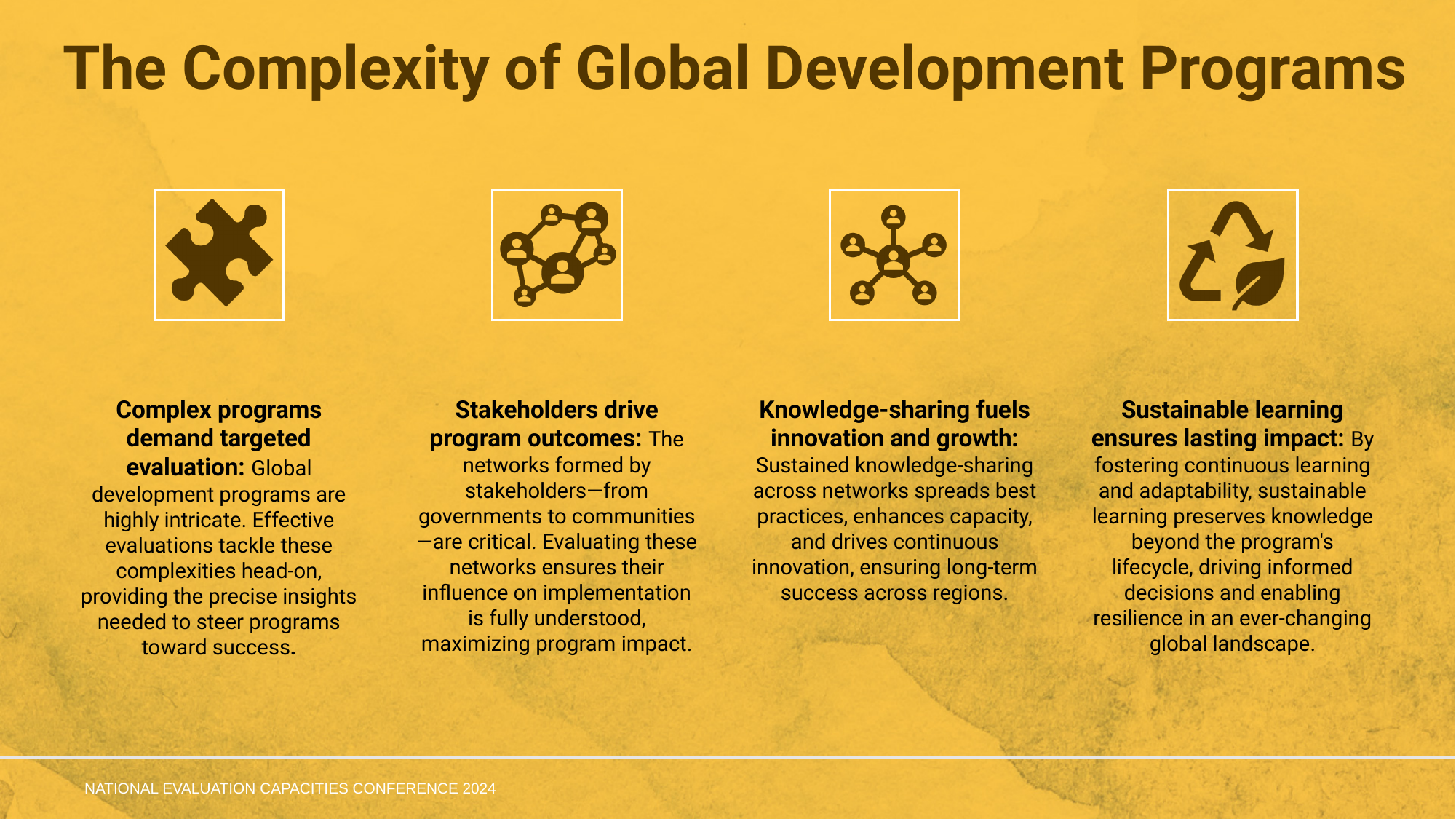

# The Complexity of Global Development Programs
Complex programs demand targeted evaluation: Global development programs are highly intricate. Effective evaluations tackle these complexities head-on, providing the precise insights needed to steer programs toward success.
Stakeholders drive program outcomes: The networks formed by stakeholders—from governments to communities—are critical. Evaluating these networks ensures their influence on implementation is fully understood, maximizing program impact.
Knowledge-sharing fuels innovation and growth: Sustained knowledge-sharing across networks spreads best practices, enhances capacity, and drives continuous innovation, ensuring long-term success across regions.
Sustainable learning ensures lasting impact: By fostering continuous learning and adaptability, sustainable learning preserves knowledge beyond the program's lifecycle, driving informed decisions and enabling resilience in an ever-changing global landscape.